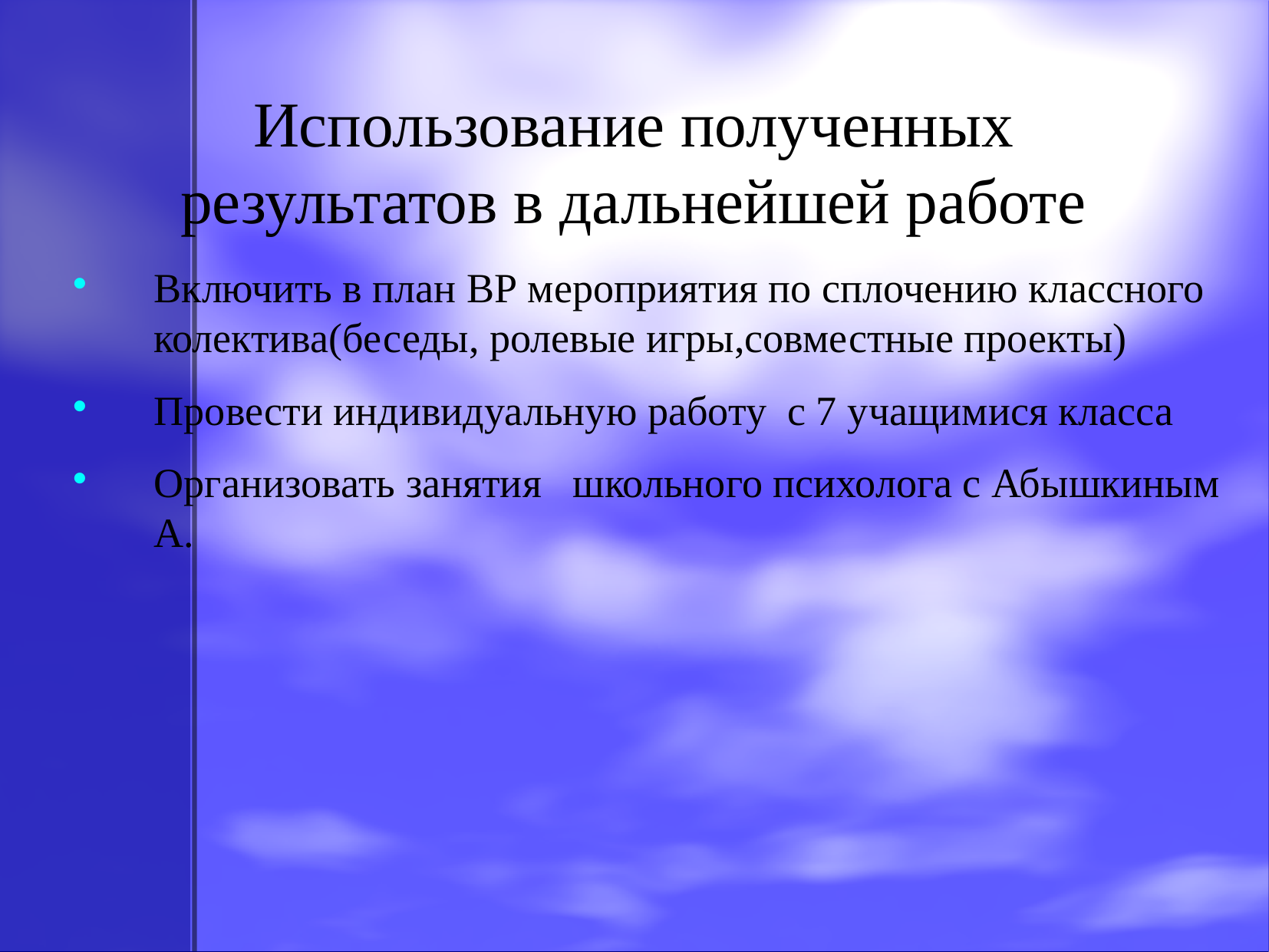

Использование полученных результатов в дальнейшей работе
Включить в план ВР мероприятия по сплочению классного колектива(беседы, ролевые игры,совместные проекты)
Провести индивидуальную работу  с 7 учащимися класса
Организовать занятия   школьного психолога с Абышкиным А.